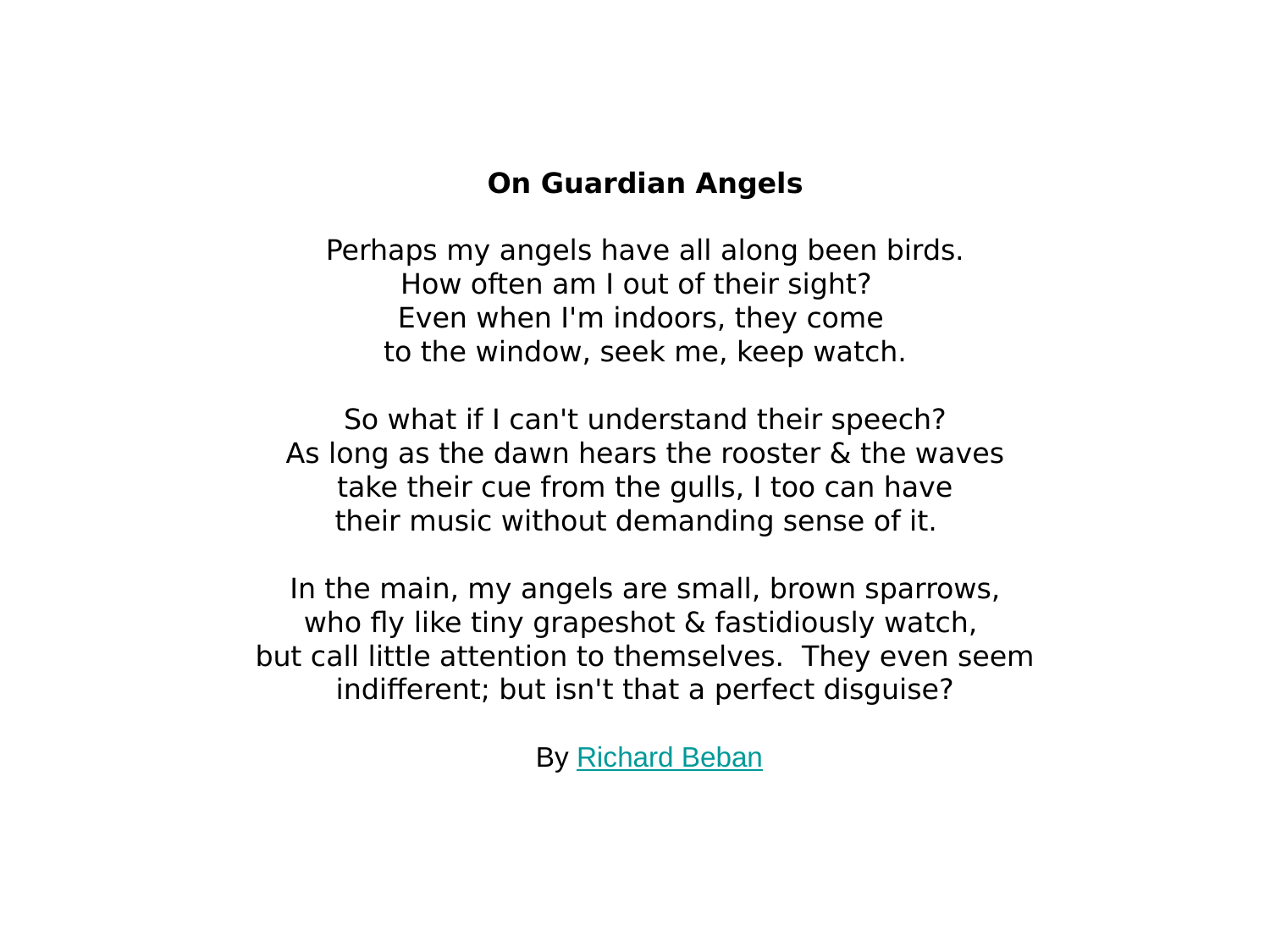

On Guardian Angels

Perhaps my angels have all along been birds.
How often am I out of their sight? 
Even when I'm indoors, they come
to the window, seek me, keep watch.
So what if I can't understand their speech?
As long as the dawn hears the rooster & the waves
take their cue from the gulls, I too can have
their music without demanding sense of it. 
In the main, my angels are small, brown sparrows,
who fly like tiny grapeshot & fastidiously watch,
but call little attention to themselves.  They even seem
indifferent; but isn't that a perfect disguise?

 By Richard Beban